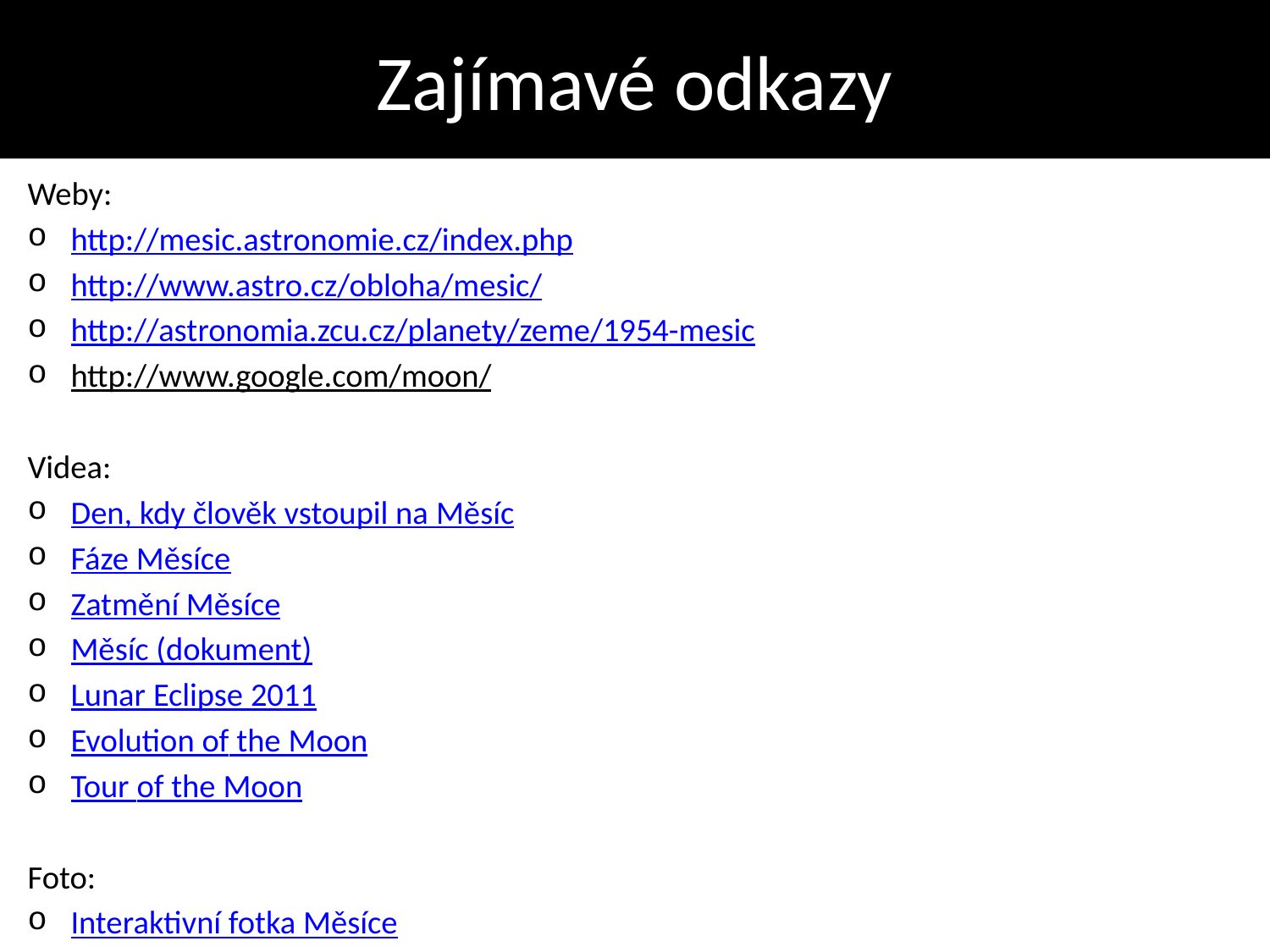

# Zajímavé odkazy
Weby:
http://mesic.astronomie.cz/index.php
http://www.astro.cz/obloha/mesic/
http://astronomia.zcu.cz/planety/zeme/1954-mesic
http://www.google.com/moon/

Videa:
Den, kdy člověk vstoupil na Měsíc
Fáze Měsíce
Zatmění Měsíce
Měsíc (dokument)
Lunar Eclipse 2011
Evolution of the Moon
Tour of the Moon

Foto:
Interaktivní fotka Měsíce